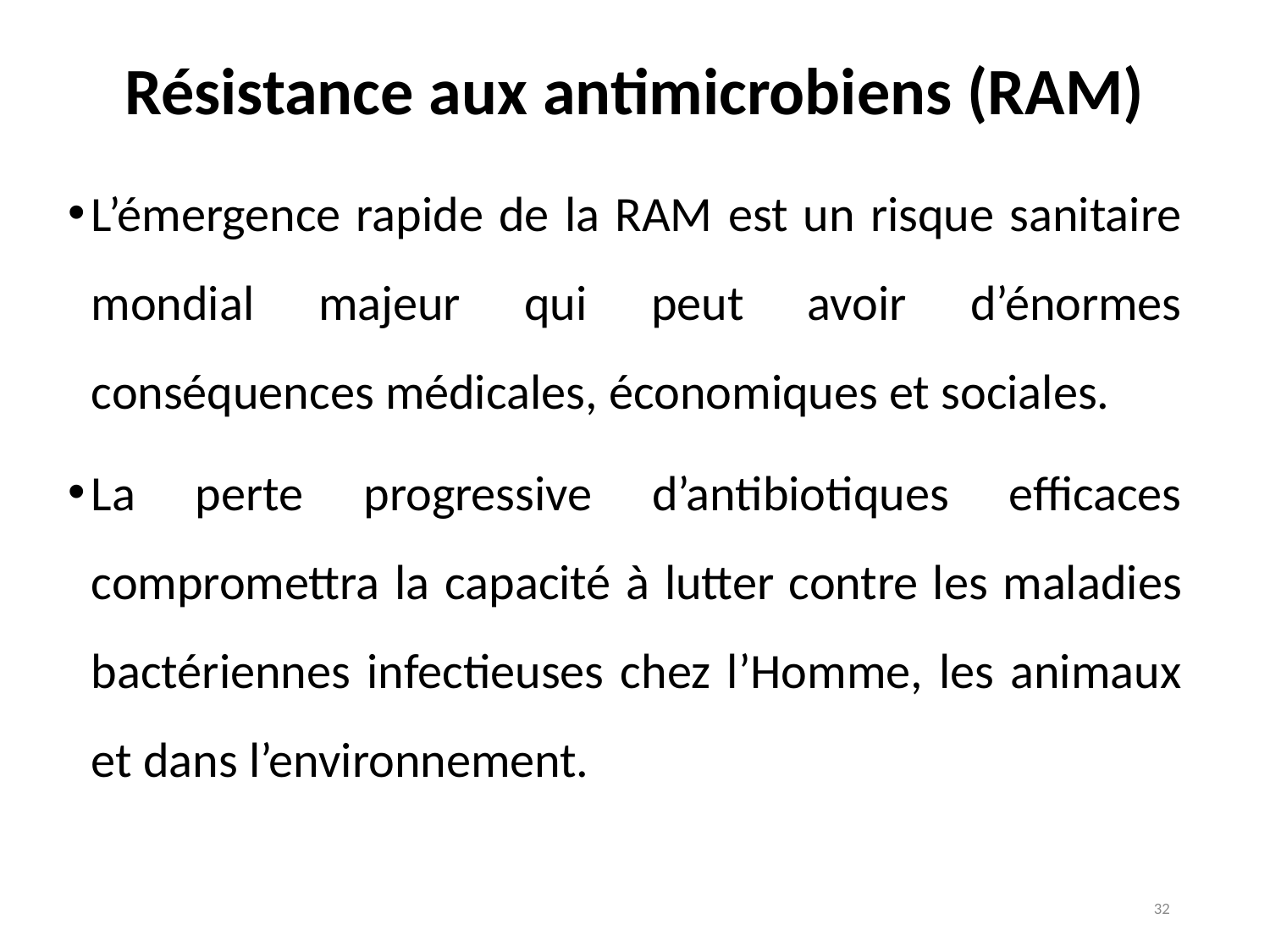

# Résistance aux antimicrobiens (RAM)
L’émergence rapide de la RAM est un risque sanitaire mondial majeur qui peut avoir d’énormes conséquences médicales, économiques et sociales.
La perte progressive d’antibiotiques efficaces compromettra la capacité à lutter contre les maladies bactériennes infectieuses chez l’Homme, les animaux et dans l’environnement.

32